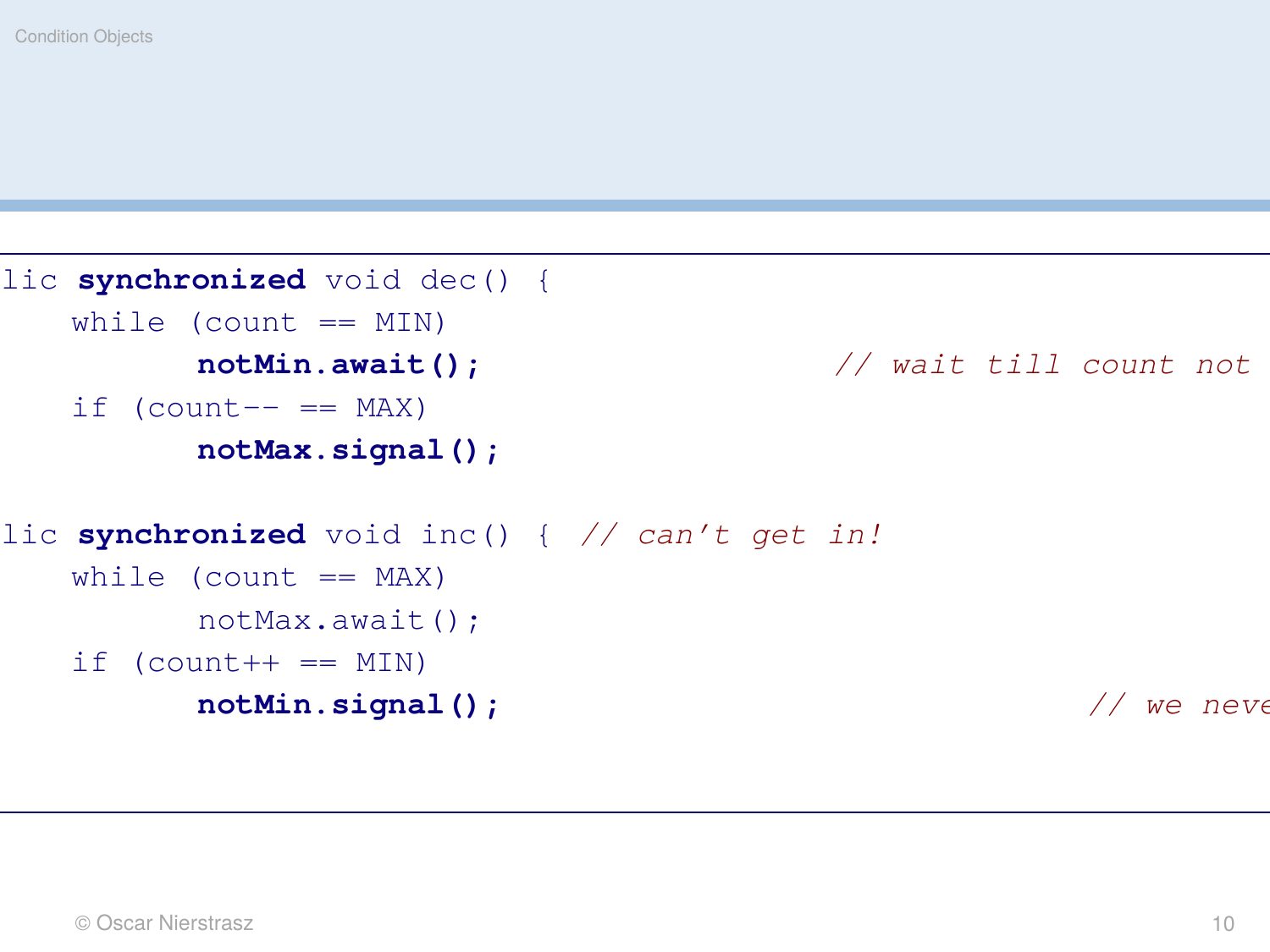

Condition Objects
	public synchronized void dec() {
		while (count == MIN)
			notMin.await();			// wait till count not MIN
		if (count-- == MAX)
			notMax.signal();
	}
	public synchronized void inc() {	// can’t get in!
		while (count == MAX)
			notMax.await();
		if (count++ == MIN)
			notMin.signal();					// we never get here!
	}
}
© Oscar Nierstrasz
10